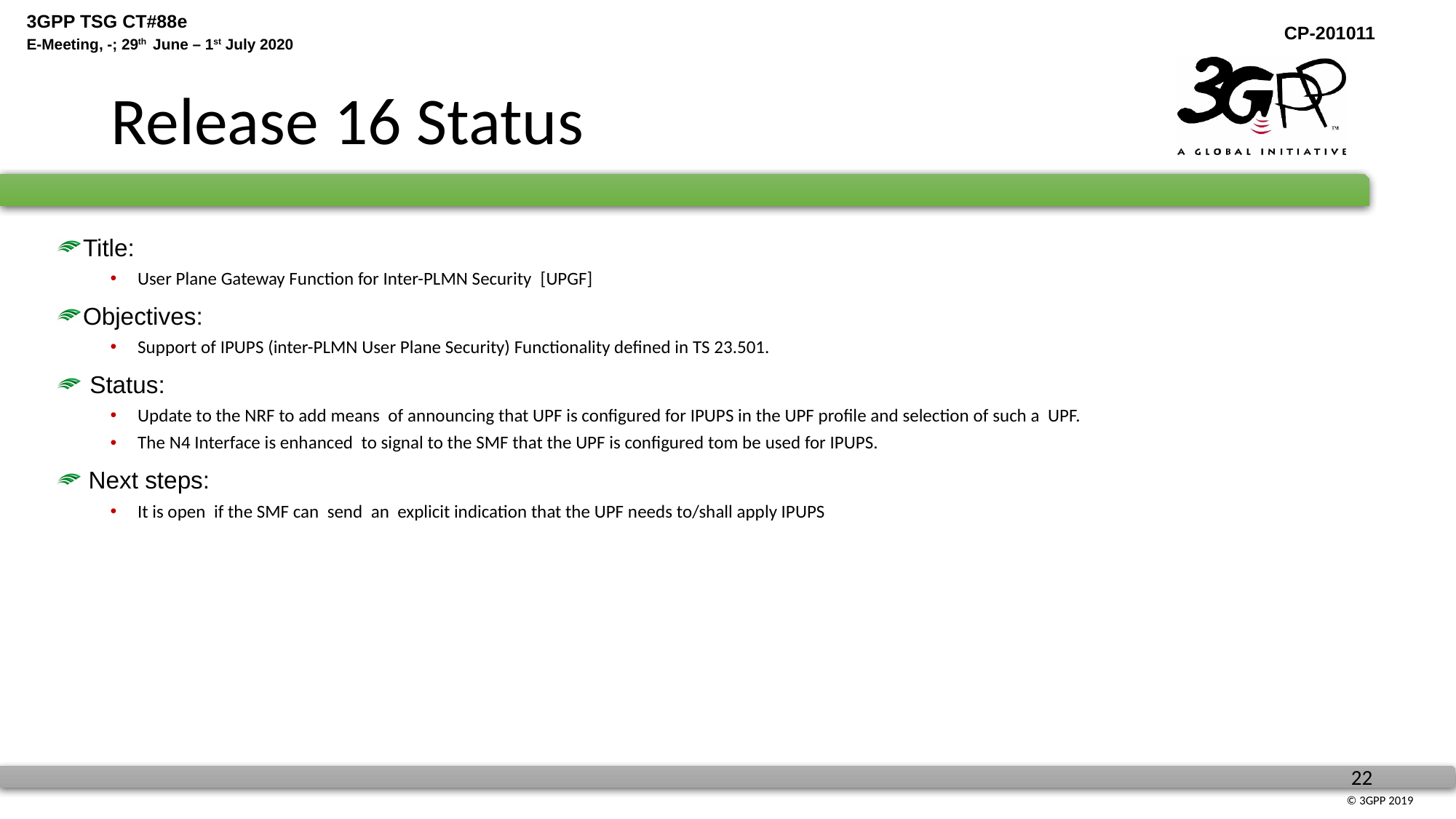

# Release 16 Status
Title:
User Plane Gateway Function for Inter-PLMN Security  [UPGF]
Objectives:
Support of IPUPS (inter-PLMN User Plane Security) Functionality defined in TS 23.501.
 Status:
Update to the NRF to add means  of announcing that UPF is configured for IPUPS in the UPF profile and selection of such a  UPF.
The N4 Interface is enhanced  to signal to the SMF that the UPF is configured tom be used for IPUPS.
 Next steps:
It is open  if the SMF can  send  an  explicit indication that the UPF needs to/shall apply IPUPS